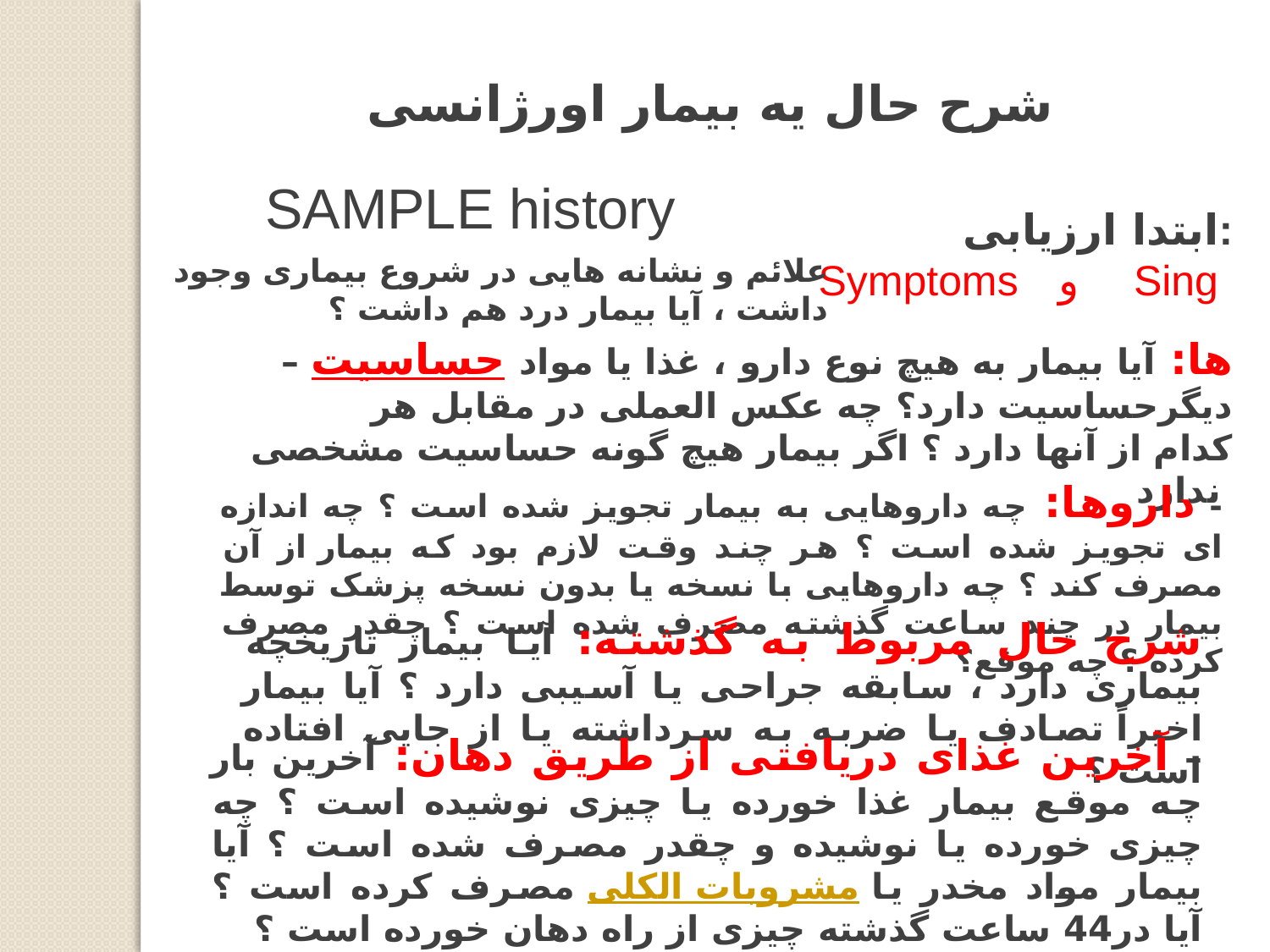

شرح حال یه بیمار اورژانسی
 SAMPLE history
ابتدا ارزیابی:
 Sing    و   Symptoms
علائم و نشانه هایی در شروع بیماری وجود داشت ، آیا بیمار درد هم داشت ؟
– حساسیت ها: آیا بیمار به هیچ نوع دارو ، غذا یا مواد دیگرحساسیت دارد؟ چه عکس العملی در مقابل هر کدام از آنها دارد ؟ اگر بیمار هیچ گونه حساسیت مشخصی ندارد
- داروها: چه داروهایی به بیمار تجویز شده است ؟ چه اندازه ای تجویز شده است ؟ هر چند وقت لازم بود که بیمار از آن مصرف کند ؟ چه داروهایی با نسخه یا بدون نسخه پزشک توسط بیمار در چند ساعت گذشته مصرف شده است ؟ چقدر مصرف کرده ؟ چه موقع؟
شرح حال مربوط به گذشته: آیا بیمار تاریخچه بیماری دارد ، سابقه جراحی یا آسیبی دارد ؟ آیا بیمار اخیراً تصادف یا ضربه به سرداشته یا از جایی افتاده است ؟
– آخرین غذای دریافتی از طریق دهان: آخرین بار چه موقع بیمار غذا خورده یا چیزی نوشیده است ؟ چه چیزی خورده یا نوشیده و چقدر مصرف شده است ؟ آیا بیمار مواد مخدر یا مشروبات الکلی مصرف کرده است ؟ آیا در44 ساعت گذشته چیزی از راه دهان خورده است ؟